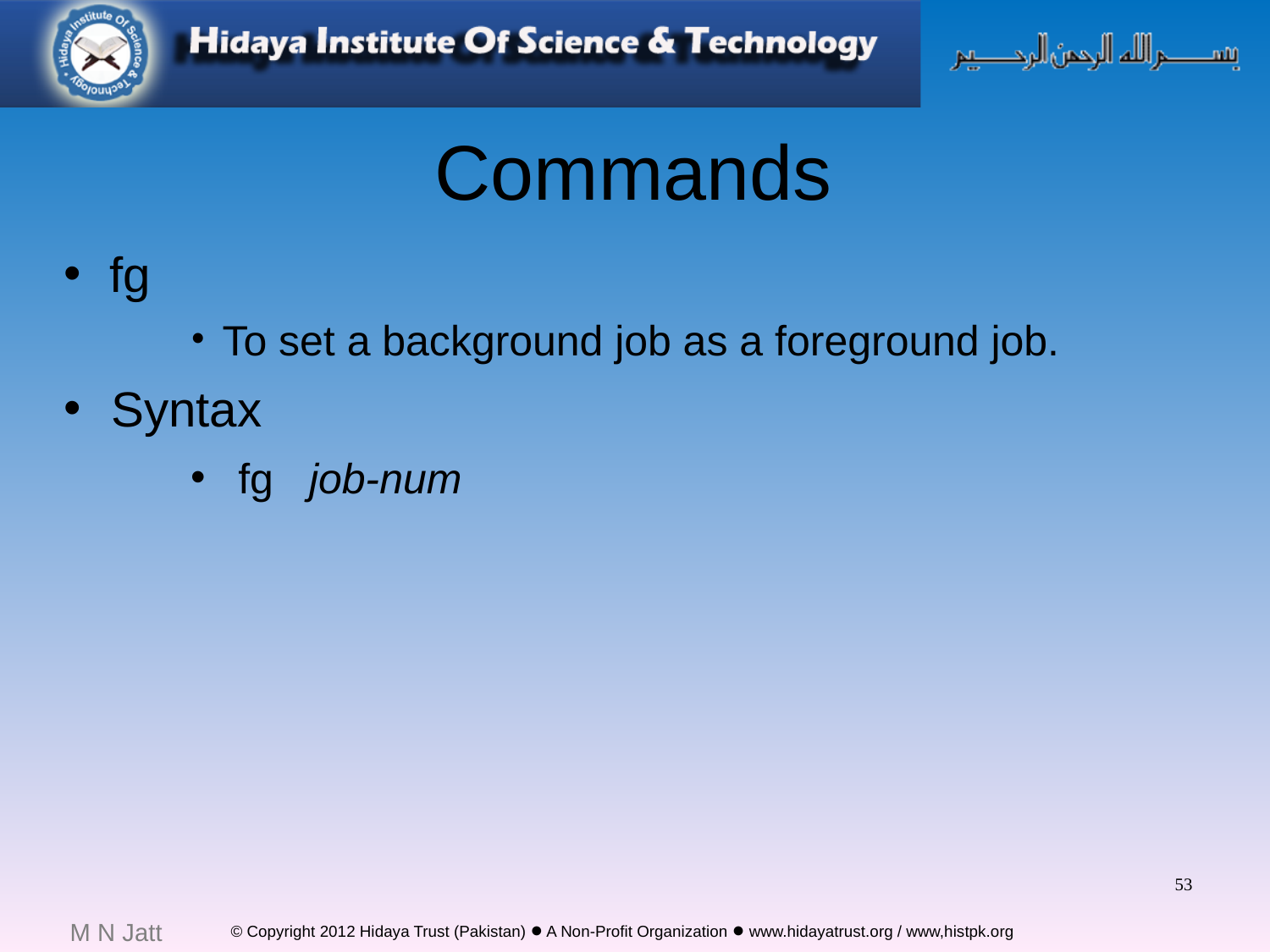

# Commands
fg
To set a background job as a foreground job.
Syntax
fg   job-num

53